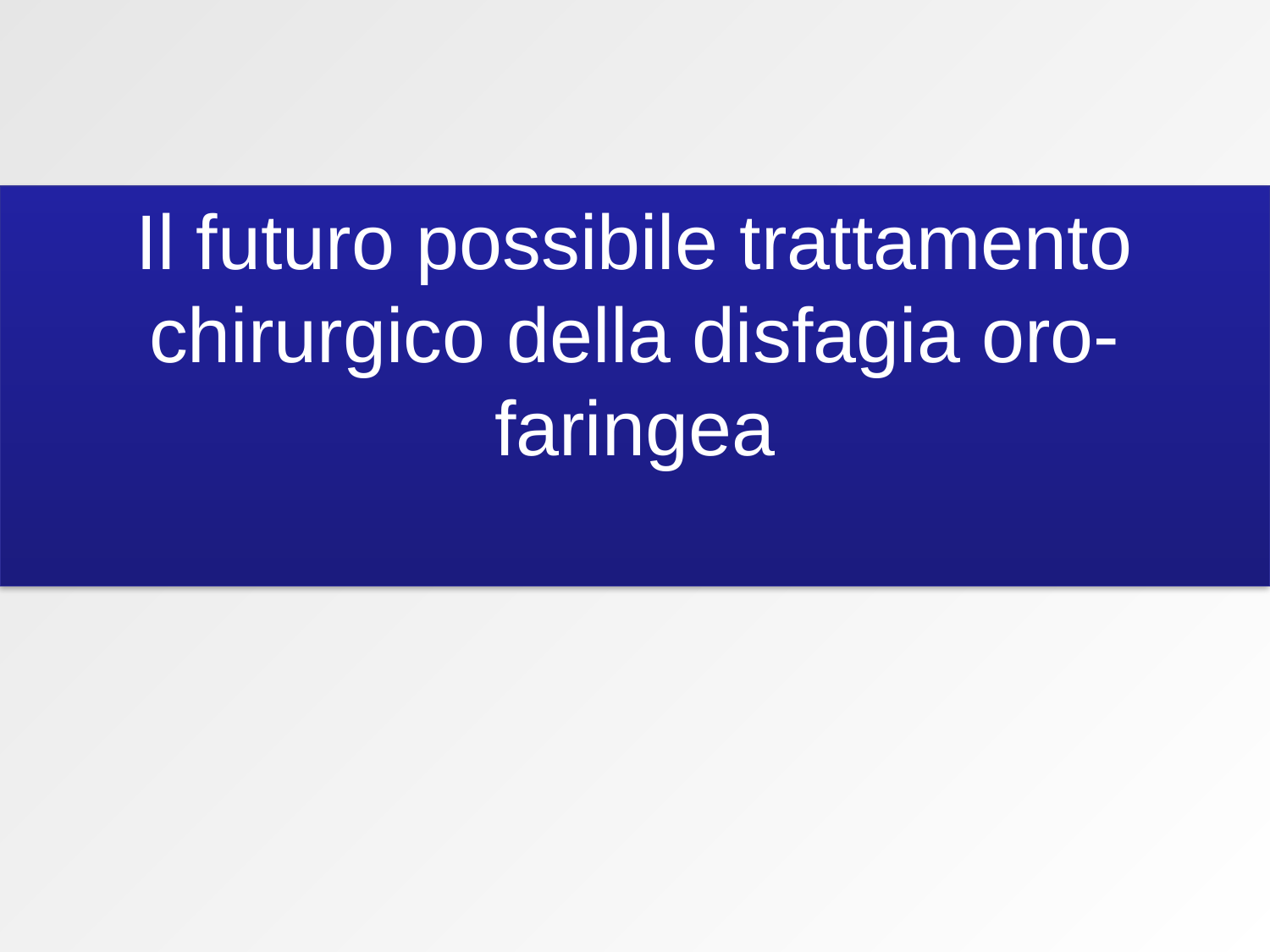

Il futuro possibile trattamento chirurgico della disfagia oro-faringea